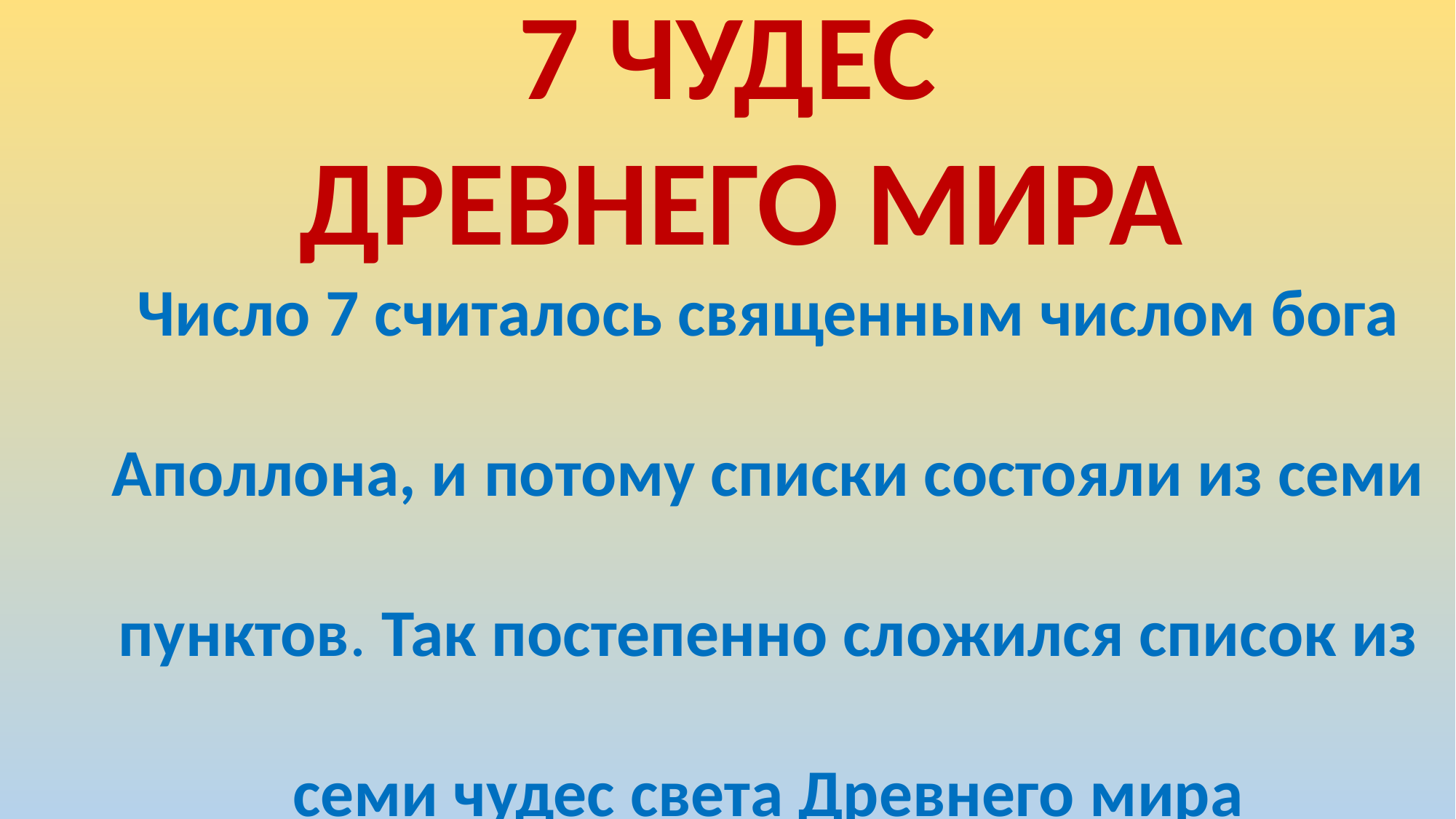

7 ЧУДЕС
 ДРЕВНЕГО МИРА
Число 7 считалось священным числом бога Аполлона, и потому списки состояли из семи пунктов. Так постепенно сложился список из семи чудес света Древнего мира